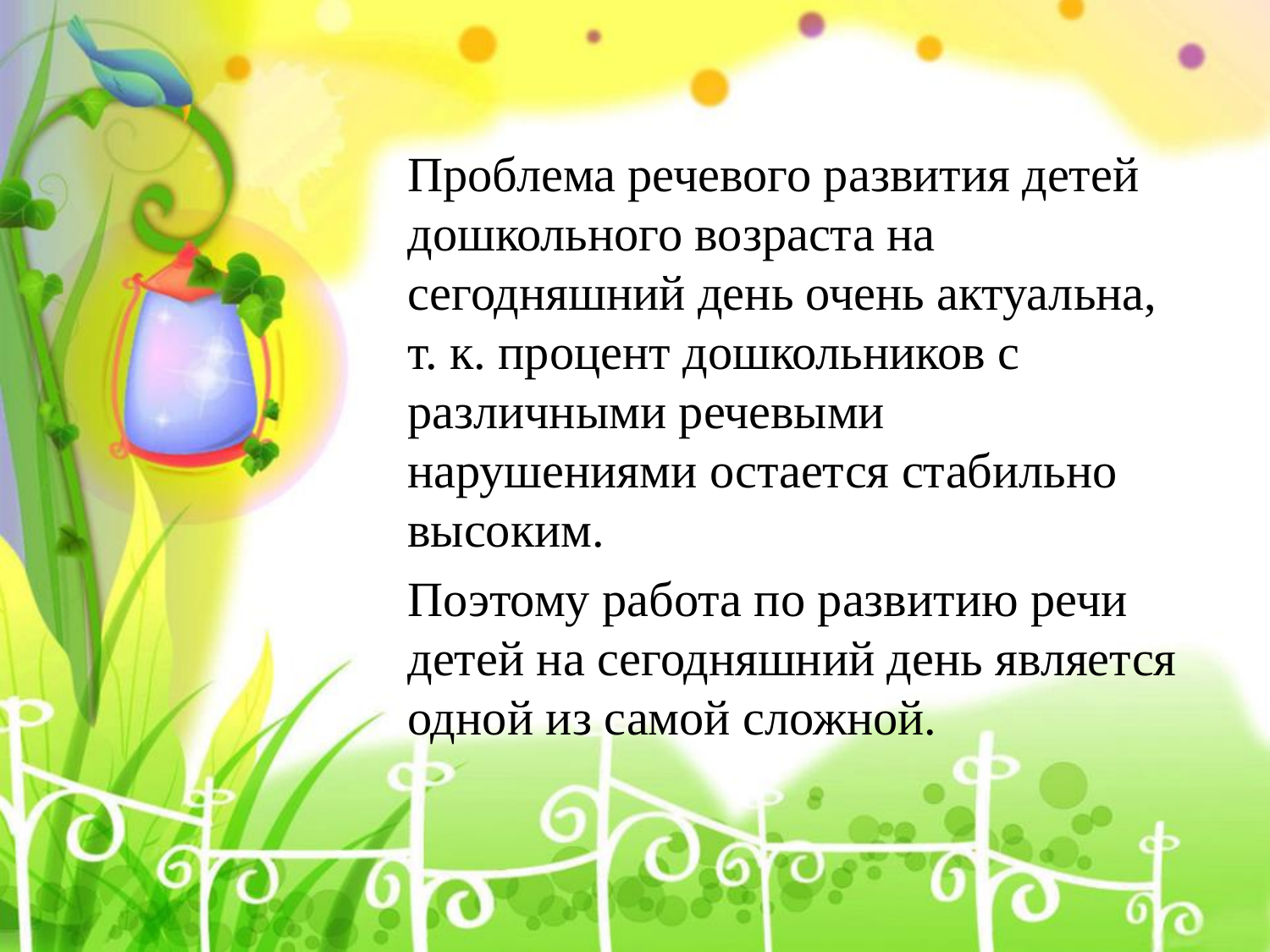

Проблема речевого развития детей дошкольного возраста на сегодняшний день очень актуальна, т. к. процент дошкольников с различными речевыми нарушениями остается стабильно высоким.
Поэтому работа по развитию речи детей на сегодняшний день является одной из самой сложной.